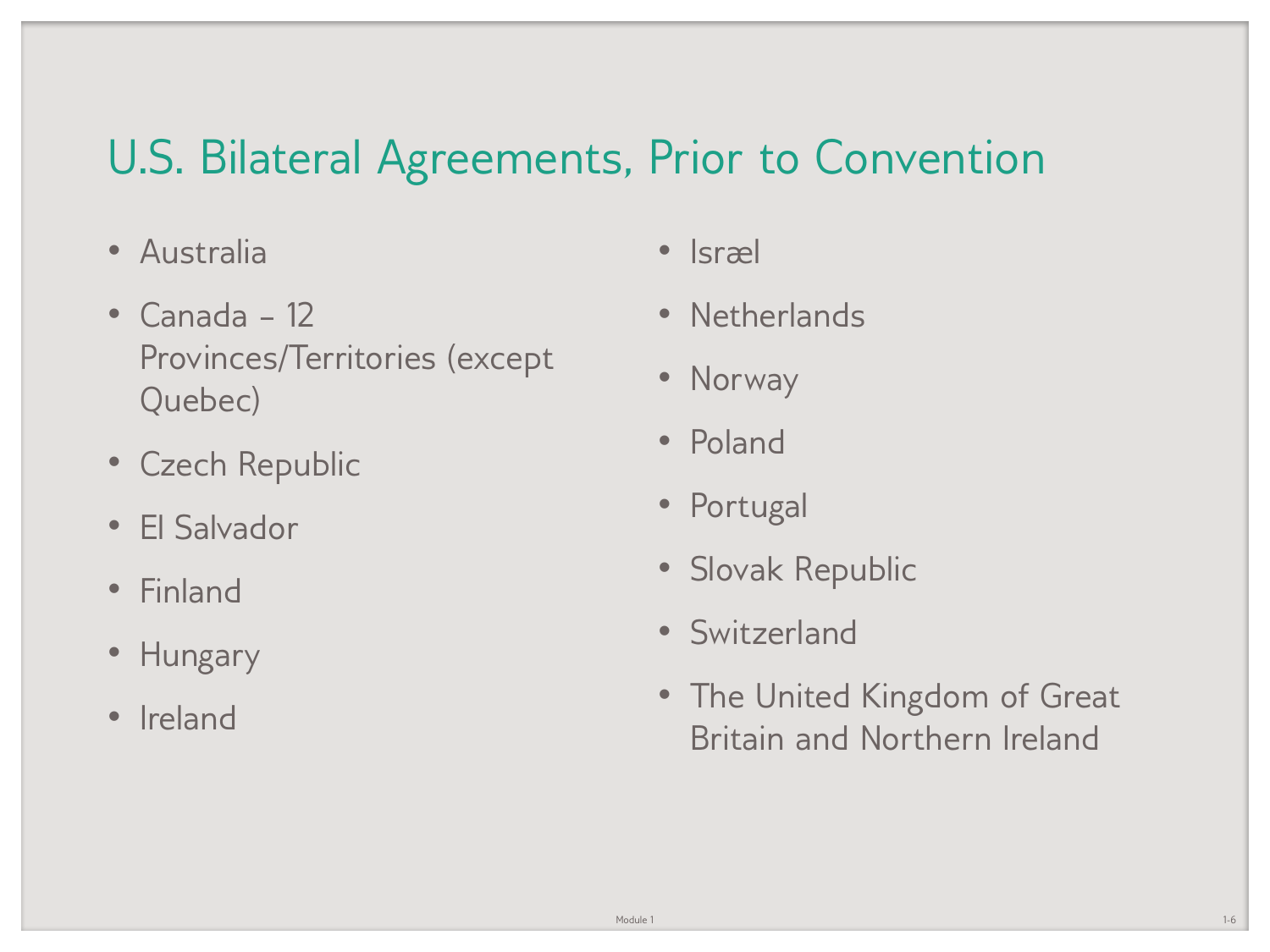

# U.S. Bilateral Agreements, Prior to Convention
Australia
Canada – 12 Provinces/Territories (except Quebec)
Czech Republic
El Salvador
Finland
Hungary
Ireland
Israel
Netherlands
Norway
Poland
Portugal
Slovak Republic
Switzerland
The United Kingdom of Great Britain and Northern Ireland

Module 1
1-6